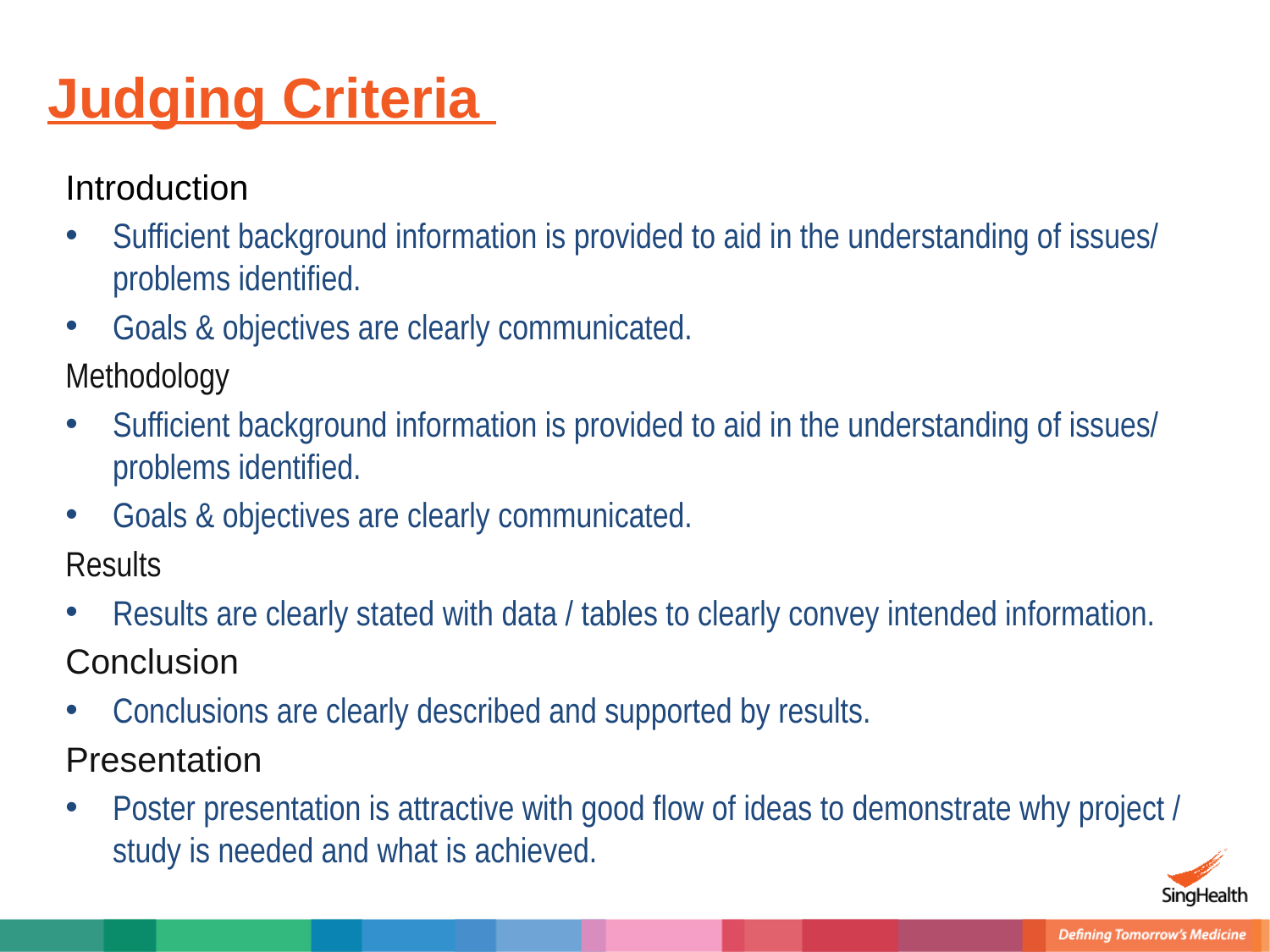

# Judging Criteria
Introduction
Sufficient background information is provided to aid in the understanding of issues/ problems identified.
Goals & objectives are clearly communicated.
Methodology
Sufficient background information is provided to aid in the understanding of issues/ problems identified.
Goals & objectives are clearly communicated.
Results
Results are clearly stated with data / tables to clearly convey intended information.
Conclusion
Conclusions are clearly described and supported by results.
Presentation
Poster presentation is attractive with good flow of ideas to demonstrate why project / study is needed and what is achieved.